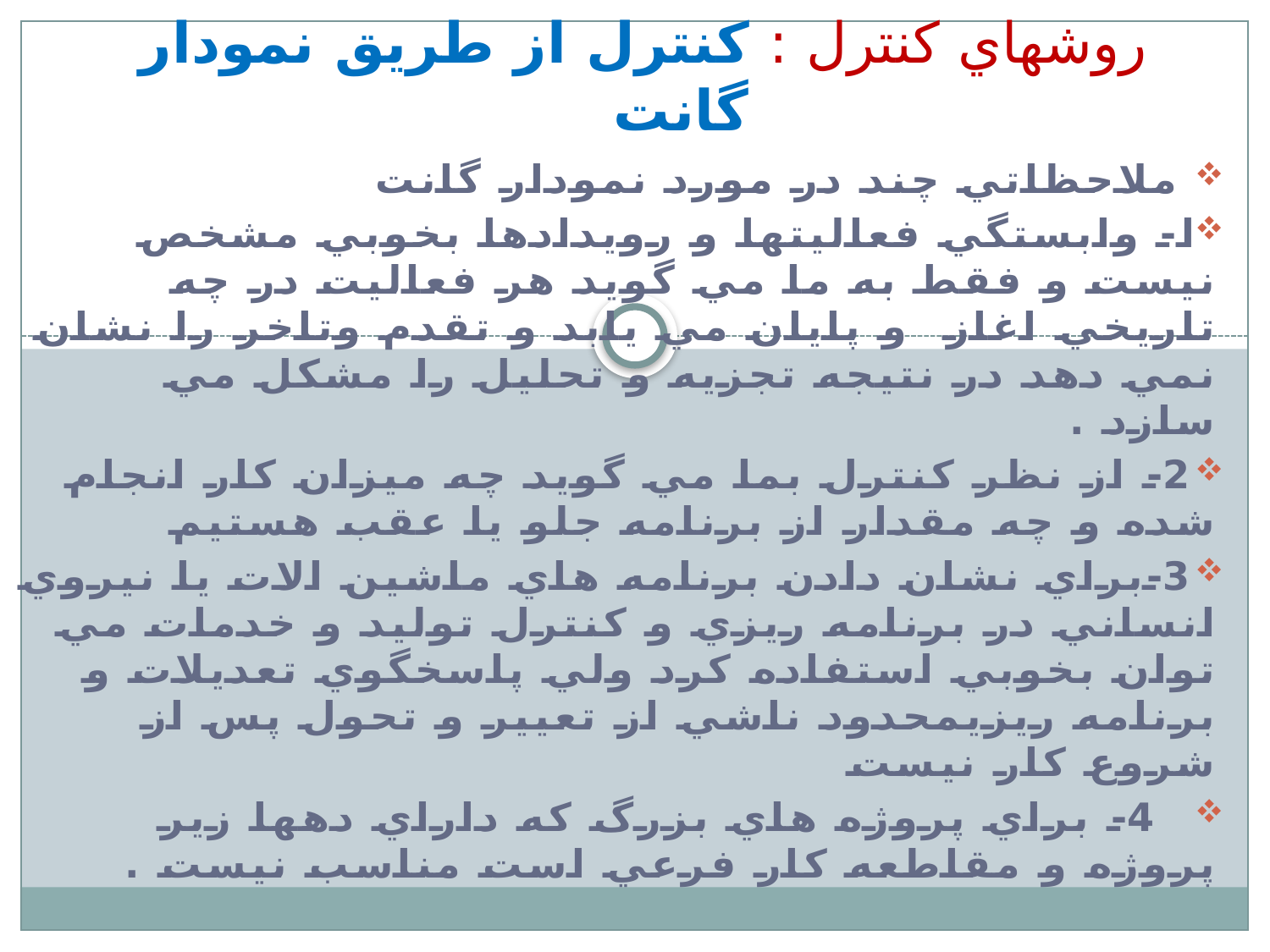

# روشهاي كنترل : كنترل از طريق نمودار گانت
 ملاحظاتي چند در مورد نمودار گانت
ا- وابستگي فعاليتها و رويدادها بخوبي مشخص نيست و فقط به ما مي گويد هر فعاليت در چه تاريخي اغاز  و پايان مي يابد و تقدم وتاخر را نشان نمي دهد در نتيجه تجزيه و تحليل را مشكل مي سازد .
2- از نظر كنترل بما مي گويد چه ميزان كار انجام شده و چه مقدار از برنامه جلو يا عقب هستيم
3-براي نشان دادن برنامه هاي ماشين الات يا نيروي انساني در برنامه ريزي و كنترل توليد و خدمات مي توان بخوبي استفاده كرد ولي پاسخگوي تعديلات و برنامه ريزيمحدود ناشي از تعيير و تحول پس از شروع كار نيست
  4- براي پروژه هاي بزرگ كه داراي دهها زير پروژه و مقاطعه كار فرعي است مناسب نيست .